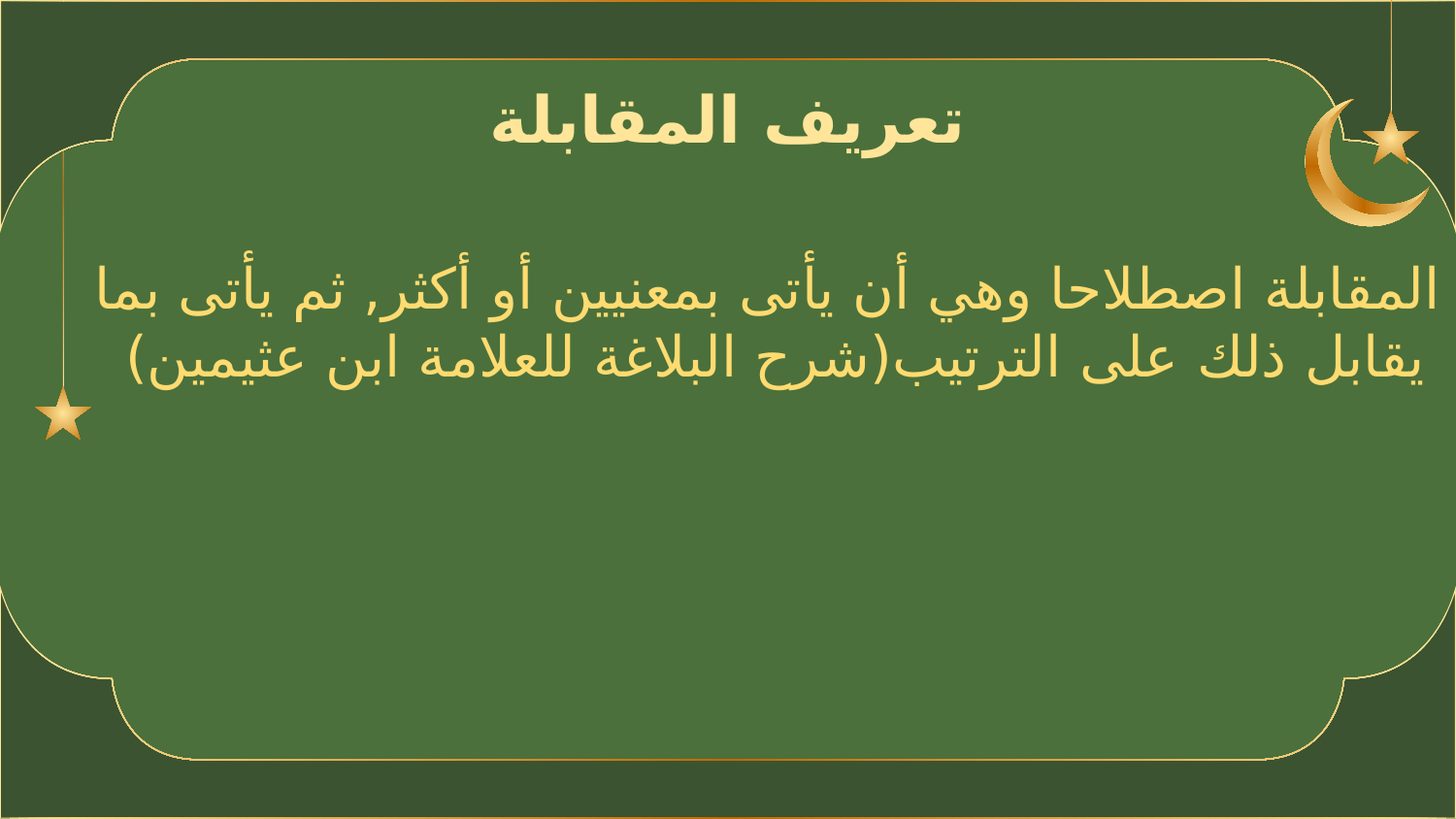

# تعريف المقابلة

المقابلة اصطلاحا وهي أن يأتى بمعنيين أو أكثر, ثم يأتى بما يقابل ذلك على الترتيب(شرح البلاغة للعلامة ابن عثيمين)